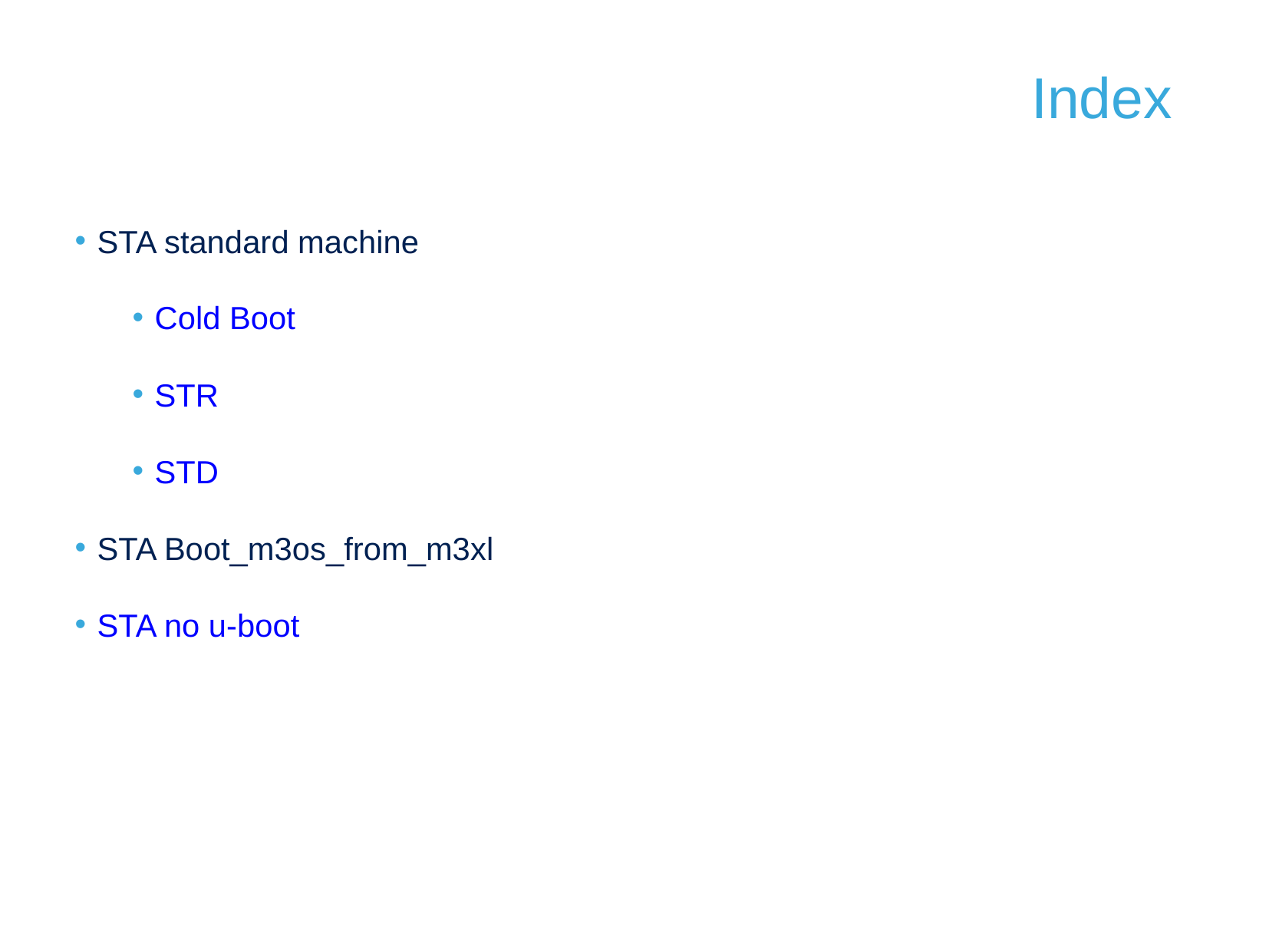

Index

STA standard machine
Cold Boot
STR
STD
STA Boot_m3os_from_m3xl
STA no u-boot